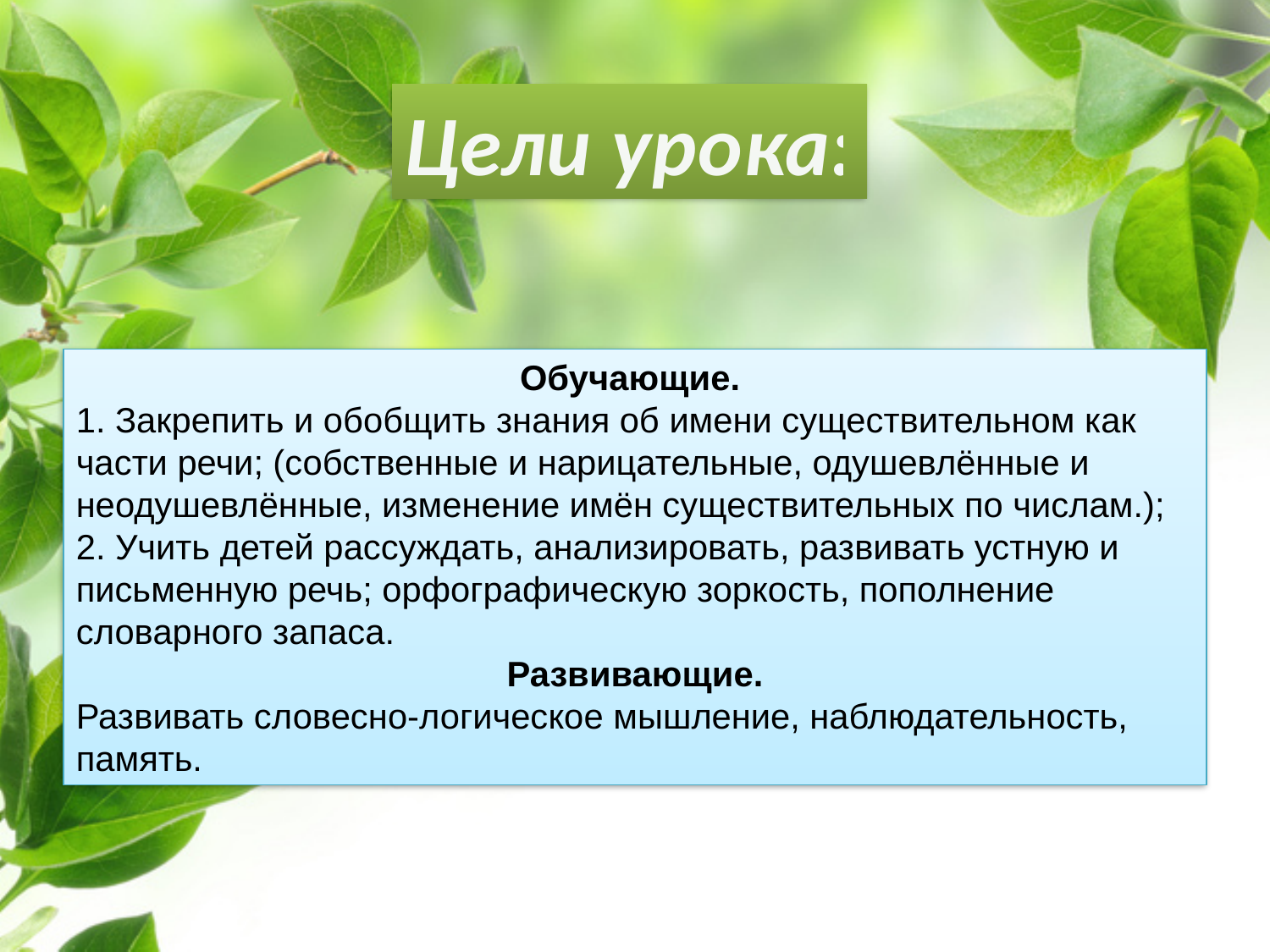

Цели урока:
Обучающие.
1. Закрепить и обобщить знания об имени существительном как части речи; (собственные и нарицательные, одушевлённые и неодушевлённые, изменение имён существительных по числам.);
2. Учить детей рассуждать, анализировать, развивать устную и письменную речь; орфографическую зоркость, пополнение словарного запаса.
Развивающие.
Развивать словесно-логическое мышление, наблюдательность, память.